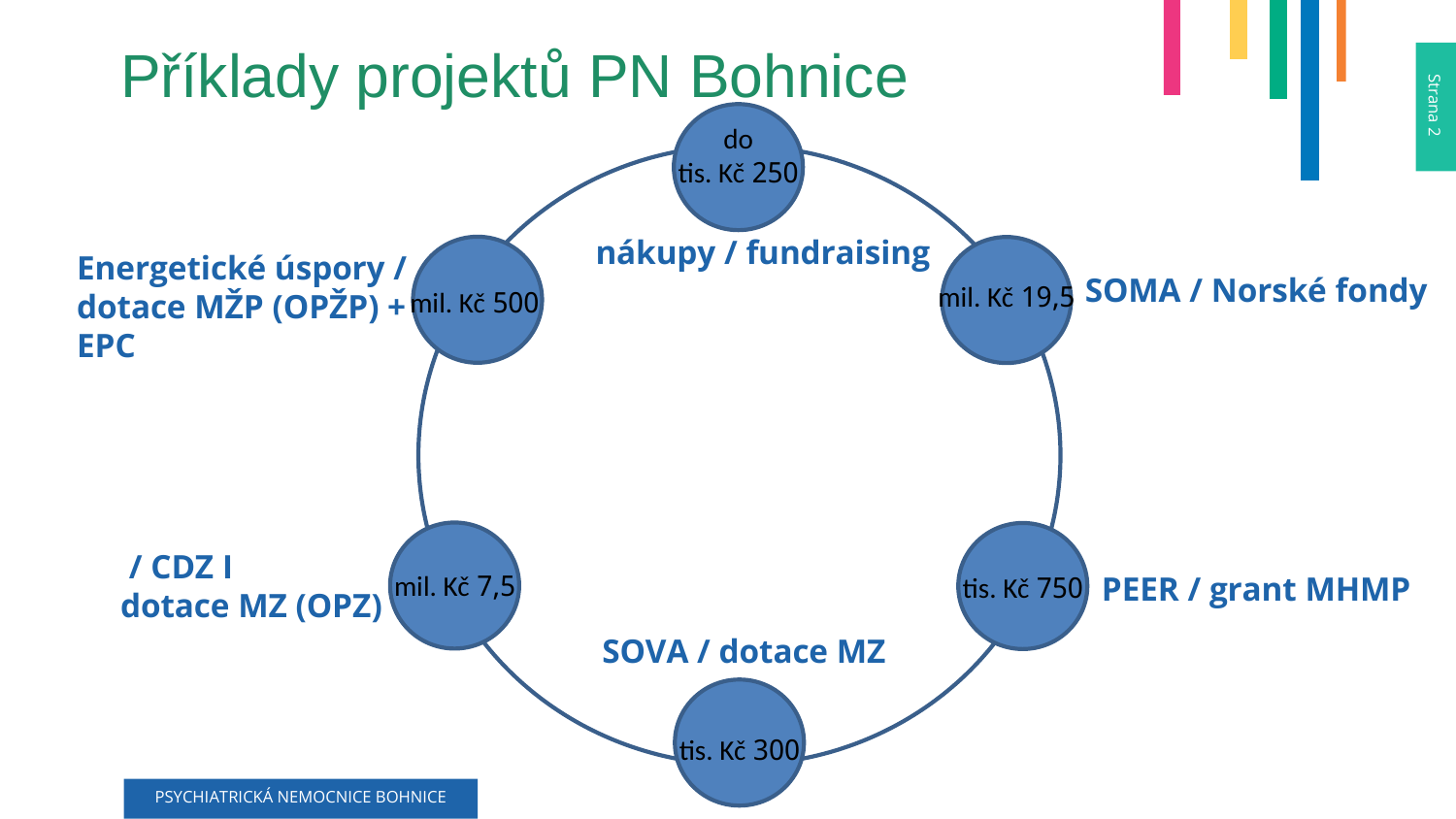

Příklady projektů PN Bohnice

do
250 tis. Kč

nákupy / fundraising

Energetické úspory / dotace MŽP (OPŽP) + EPC
SOMA / Norské fondy
19,5 mil. Kč
500 mil. Kč

CDZ I /
dotace MZ (OPZ)
7,5 mil. Kč
PEER / grant MHMP
750 tis. Kč
SOVA / dotace MZ

300 tis. Kč